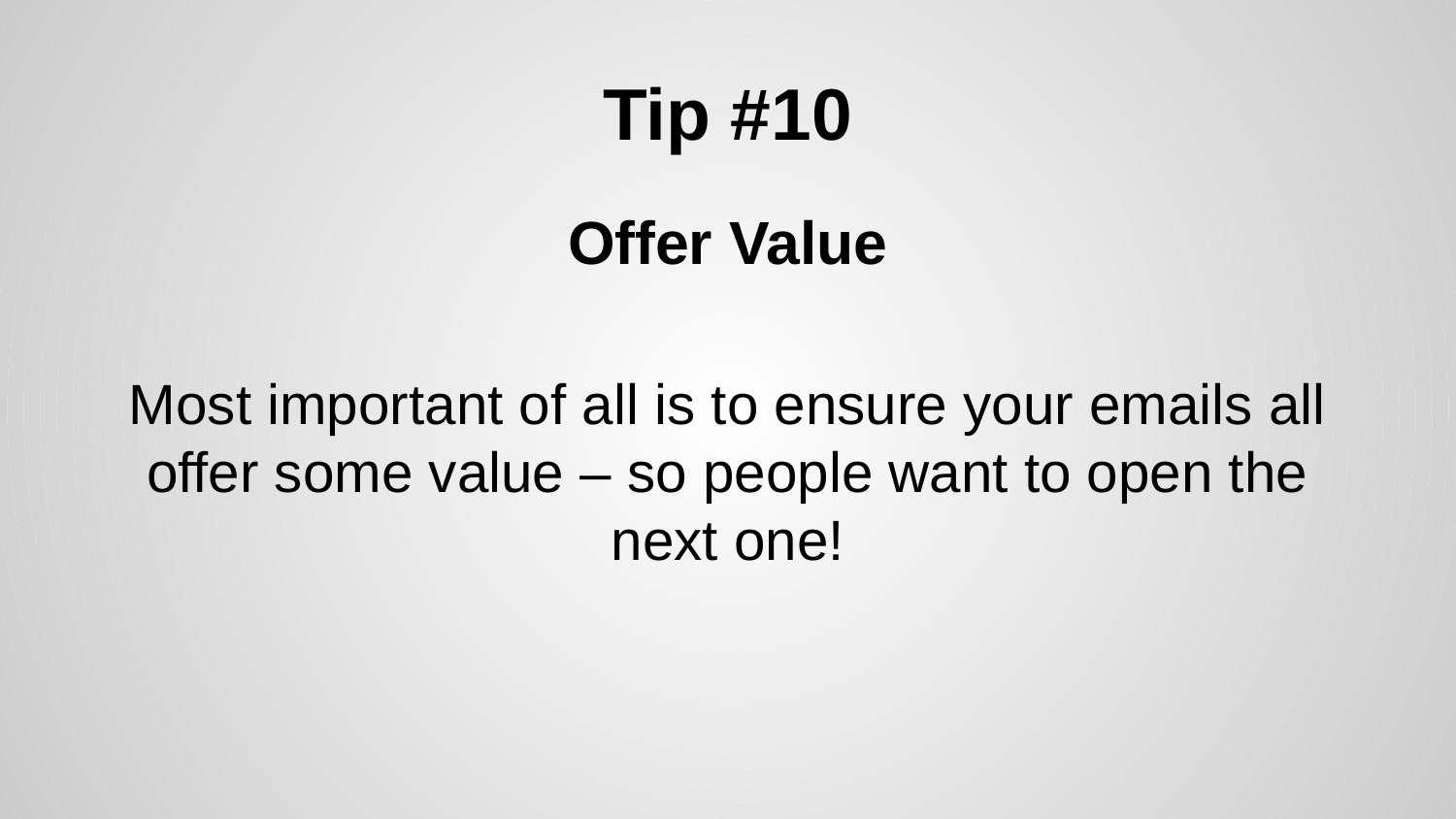

# Tip #10
Offer Value

Most important of all is to ensure your emails all offer some value – so people want to open the next one!